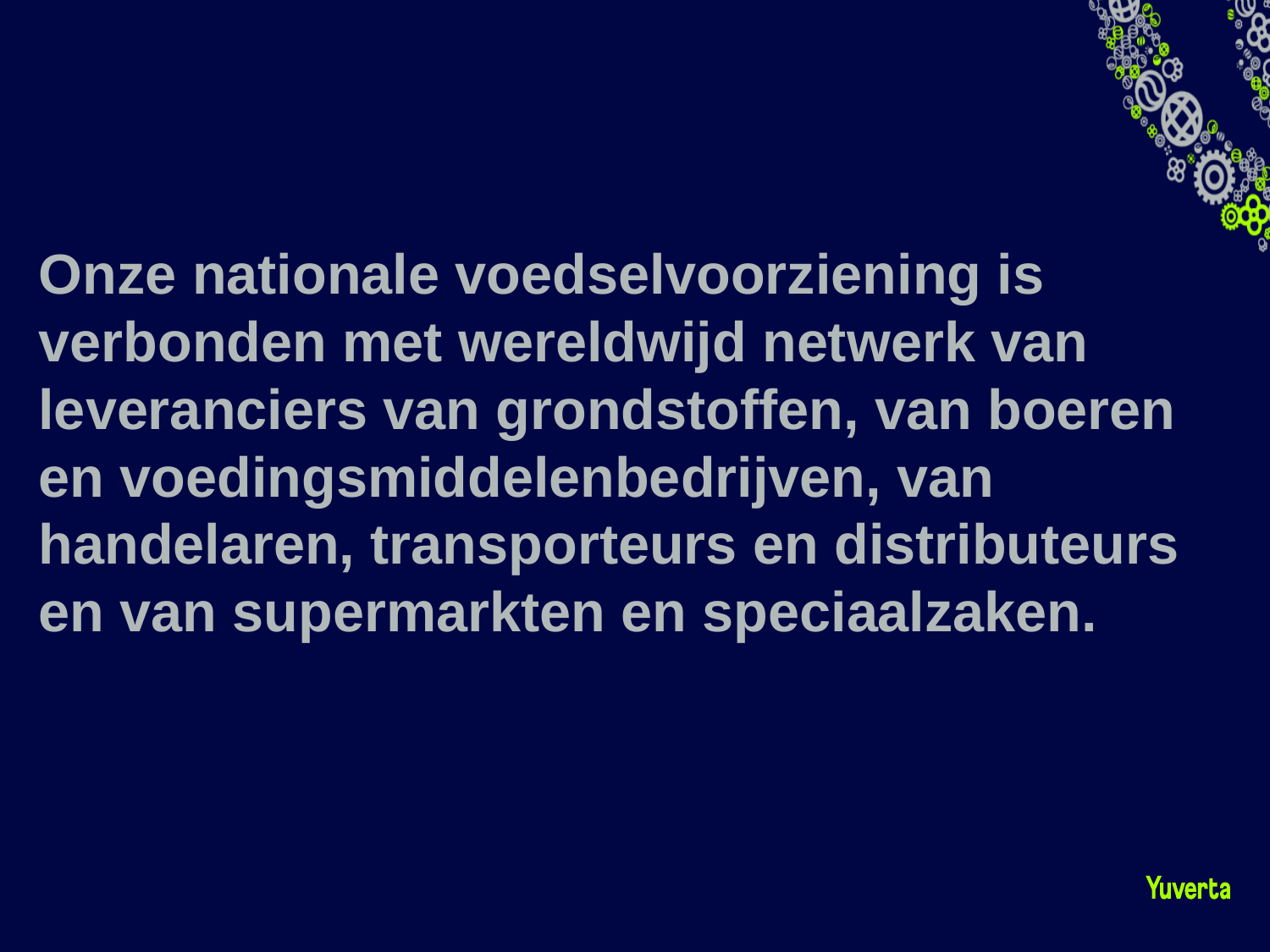

#
Onze nationale voedselvoorziening is verbonden met wereldwijd netwerk van leveranciers van grondstoffen, van boeren en voedingsmiddelenbedrijven, van handelaren, transporteurs en distributeurs en van supermarkten en speciaalzaken.